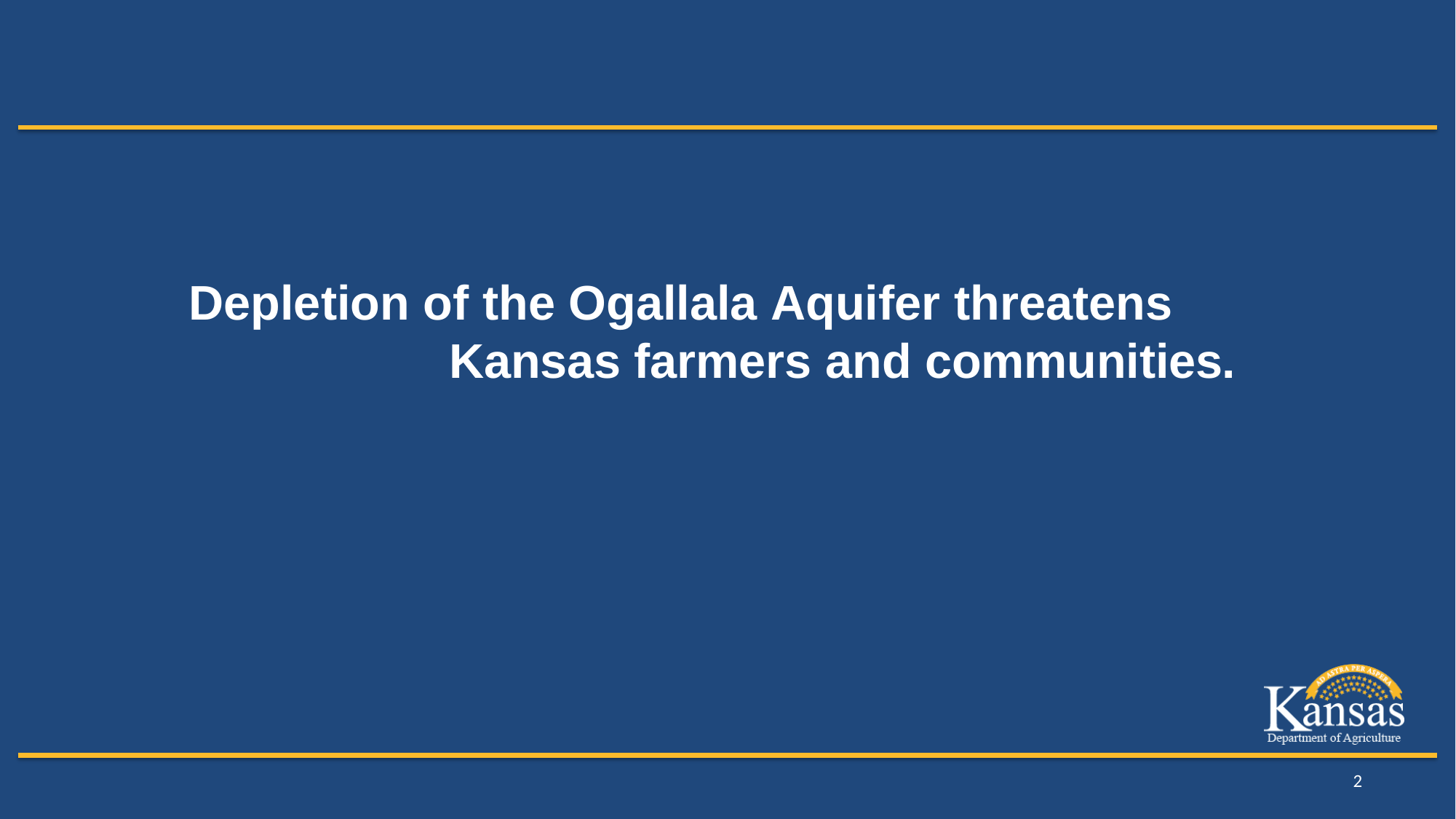

# Depletion of the Ogallala Aquifer threatens Kansas farmers and communities.
2